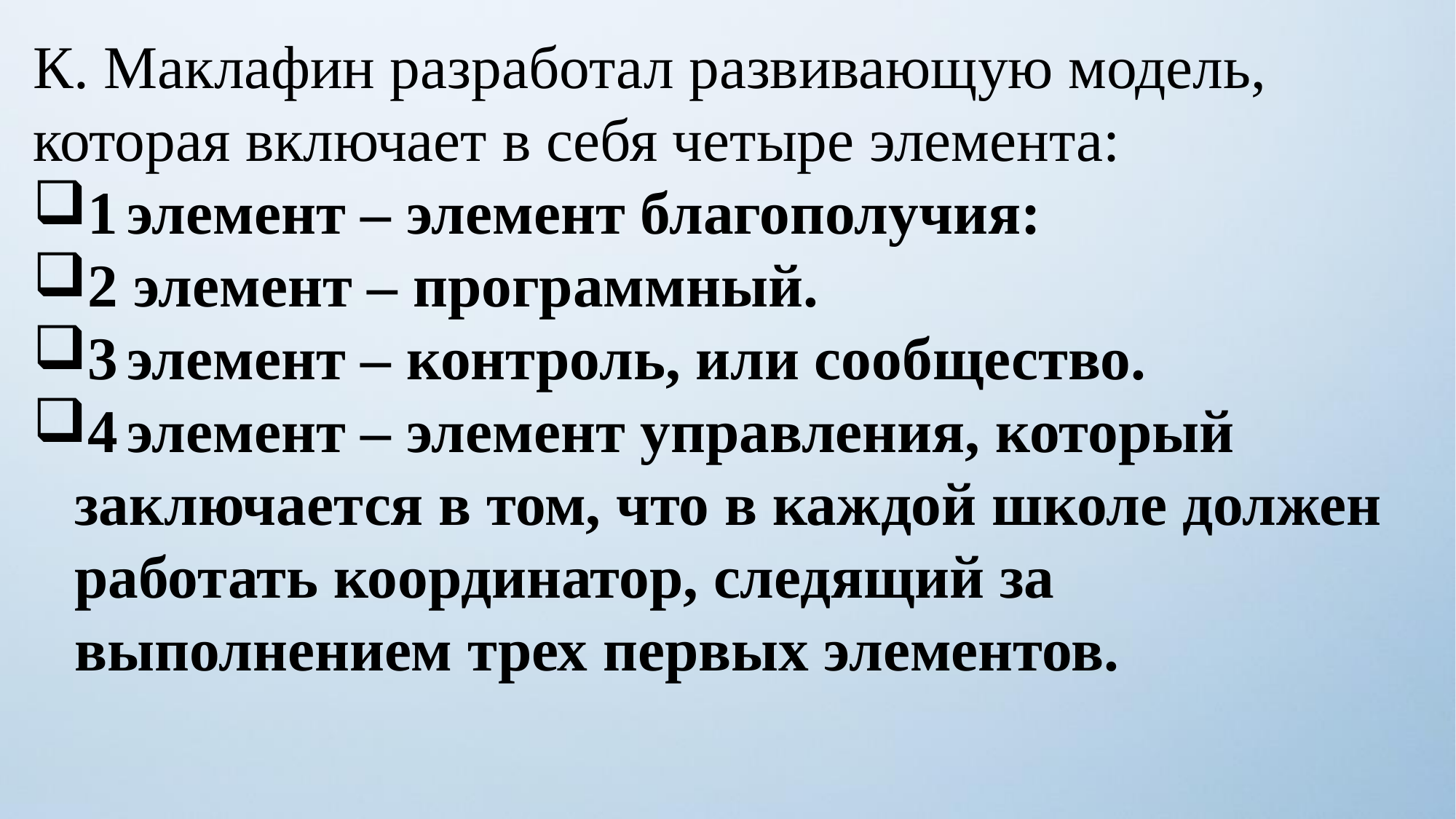

К. Маклафин разработал развивающую модель, которая включает в себя четыре элемента:
1 элемент – элемент благополучия:
2 элемент – программный.
3 элемент – контроль, или сообщество.
4 элемент – элемент управления, который заключается в том, что в каждой школе должен работать координатор, следящий за выполнением трех первых элементов.